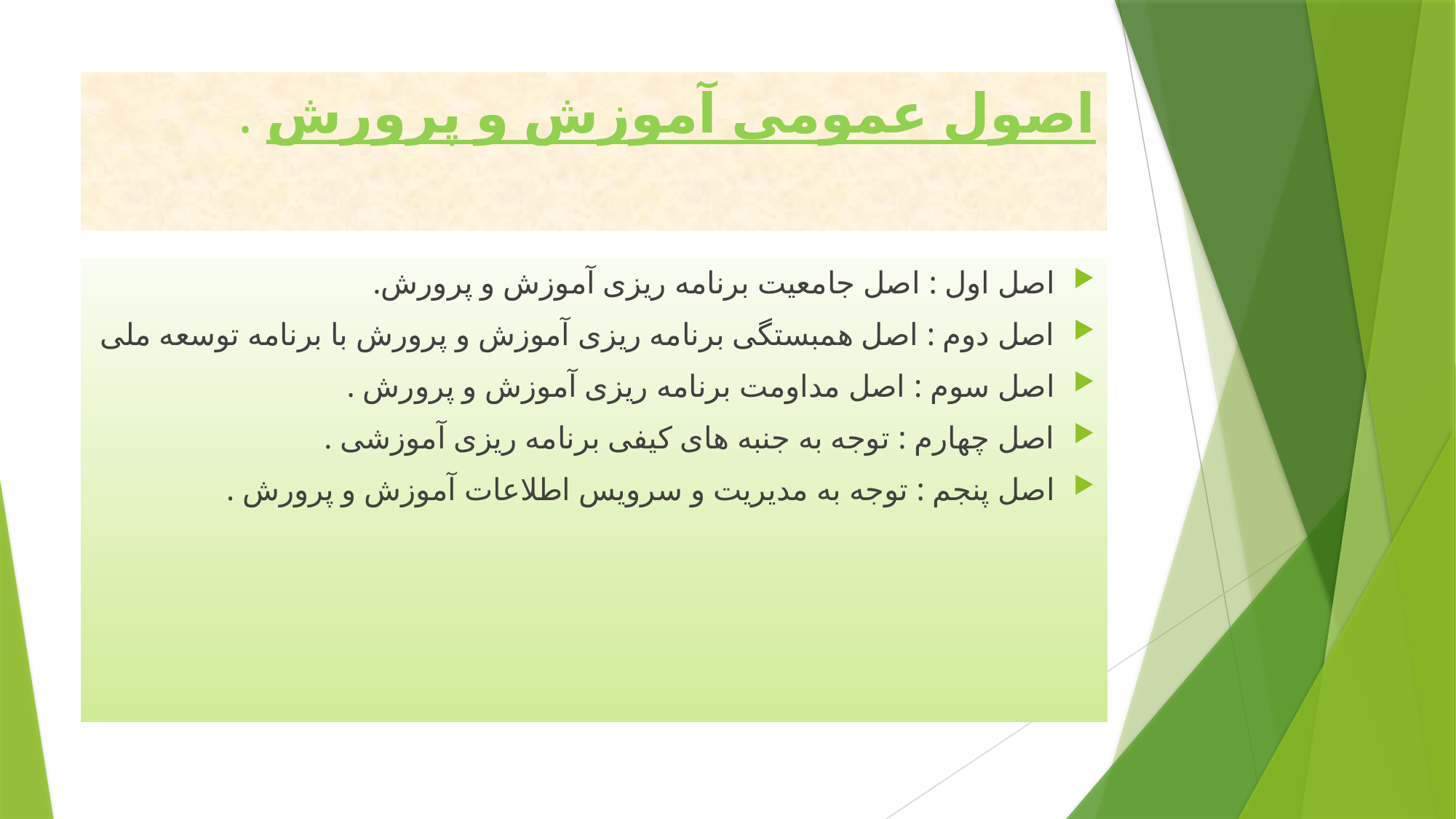

# اصول عمومی آموزش و پرورش .
اصل اول : اصل جامعیت برنامه ریزی آموزش و پرورش.
اصل دوم : اصل همبستگی برنامه ریزی آموزش و پرورش با برنامه توسعه ملی
اصل سوم : اصل مداومت برنامه ریزی آموزش و پرورش .
اصل چهارم : توجه به جنبه های کیفی برنامه ریزی آموزشی .
اصل پنجم : توجه به مدیریت و سرویس اطلاعات آموزش و پرورش .